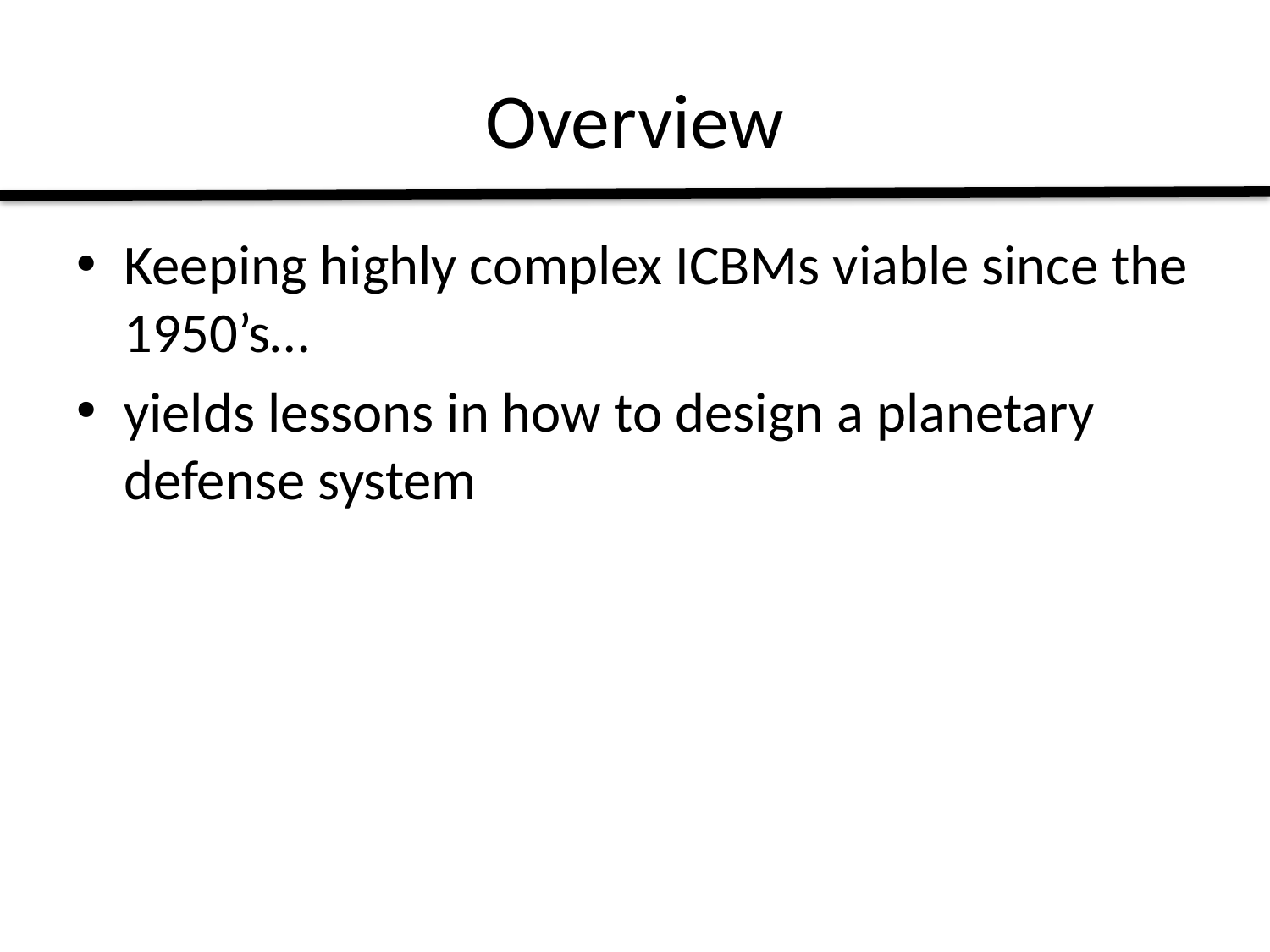

# Overview
Keeping highly complex ICBMs viable since the 1950’s…
yields lessons in how to design a planetary defense system